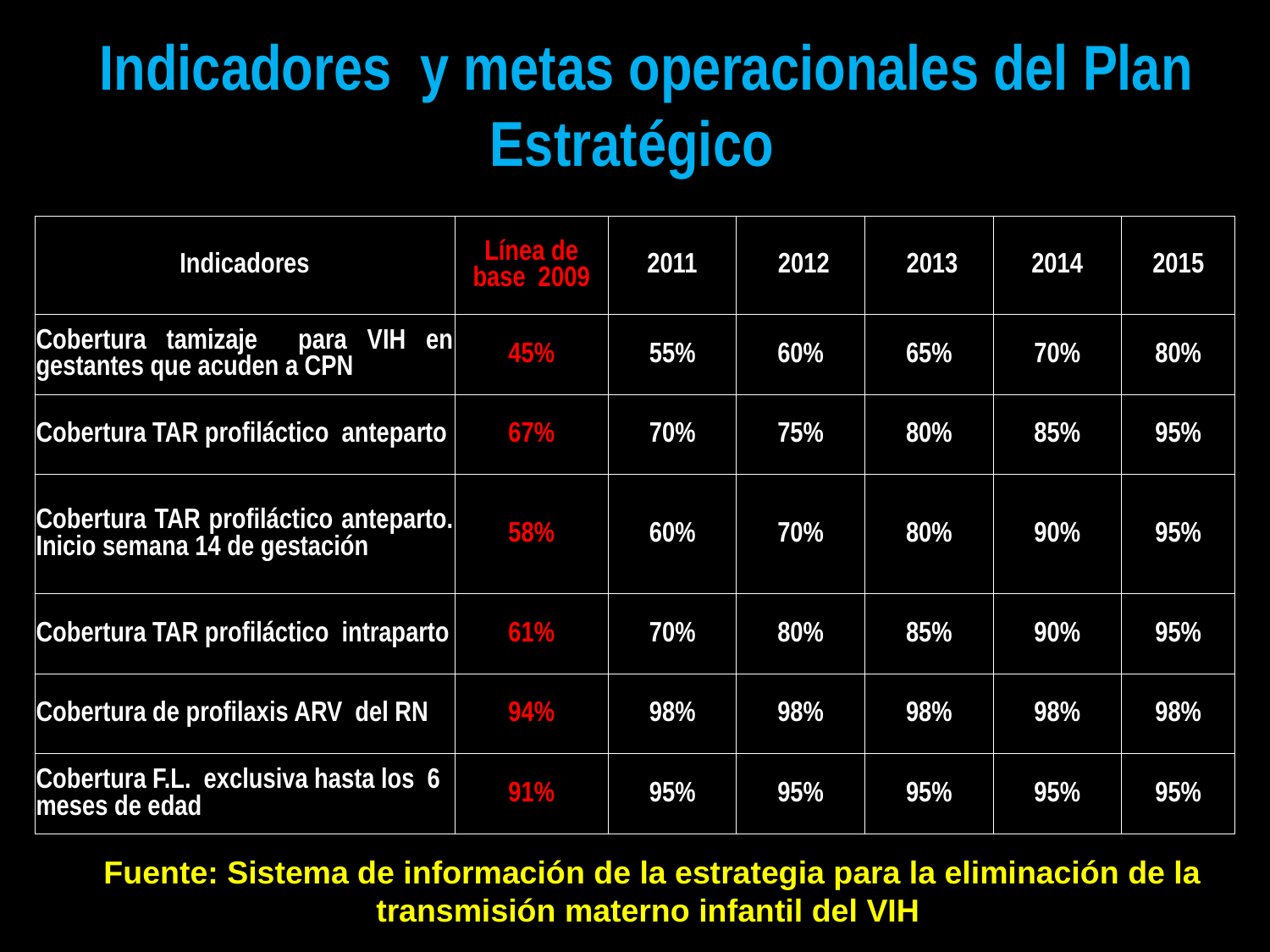

# Indicadores  y metas operacionales del Plan Estratégico
| Indicadores | Línea de base 2009 | 2011 | 2012 | 2013 | 2014 | 2015 |
| --- | --- | --- | --- | --- | --- | --- |
| Cobertura tamizaje para VIH en gestantes que acuden a CPN | 45% | 55% | 60% | 65% | 70% | 80% |
| Cobertura TAR profiláctico anteparto | 67% | 70% | 75% | 80% | 85% | 95% |
| Cobertura TAR profiláctico anteparto. Inicio semana 14 de gestación | 58% | 60% | 70% | 80% | 90% | 95% |
| Cobertura TAR profiláctico intraparto | 61% | 70% | 80% | 85% | 90% | 95% |
| Cobertura de profilaxis ARV del RN | 94% | 98% | 98% | 98% | 98% | 98% |
| Cobertura F.L. exclusiva hasta los 6 meses de edad | 91% | 95% | 95% | 95% | 95% | 95% |
Fuente: Sistema de información de la estrategia para la eliminación de la transmisión materno infantil del VIH